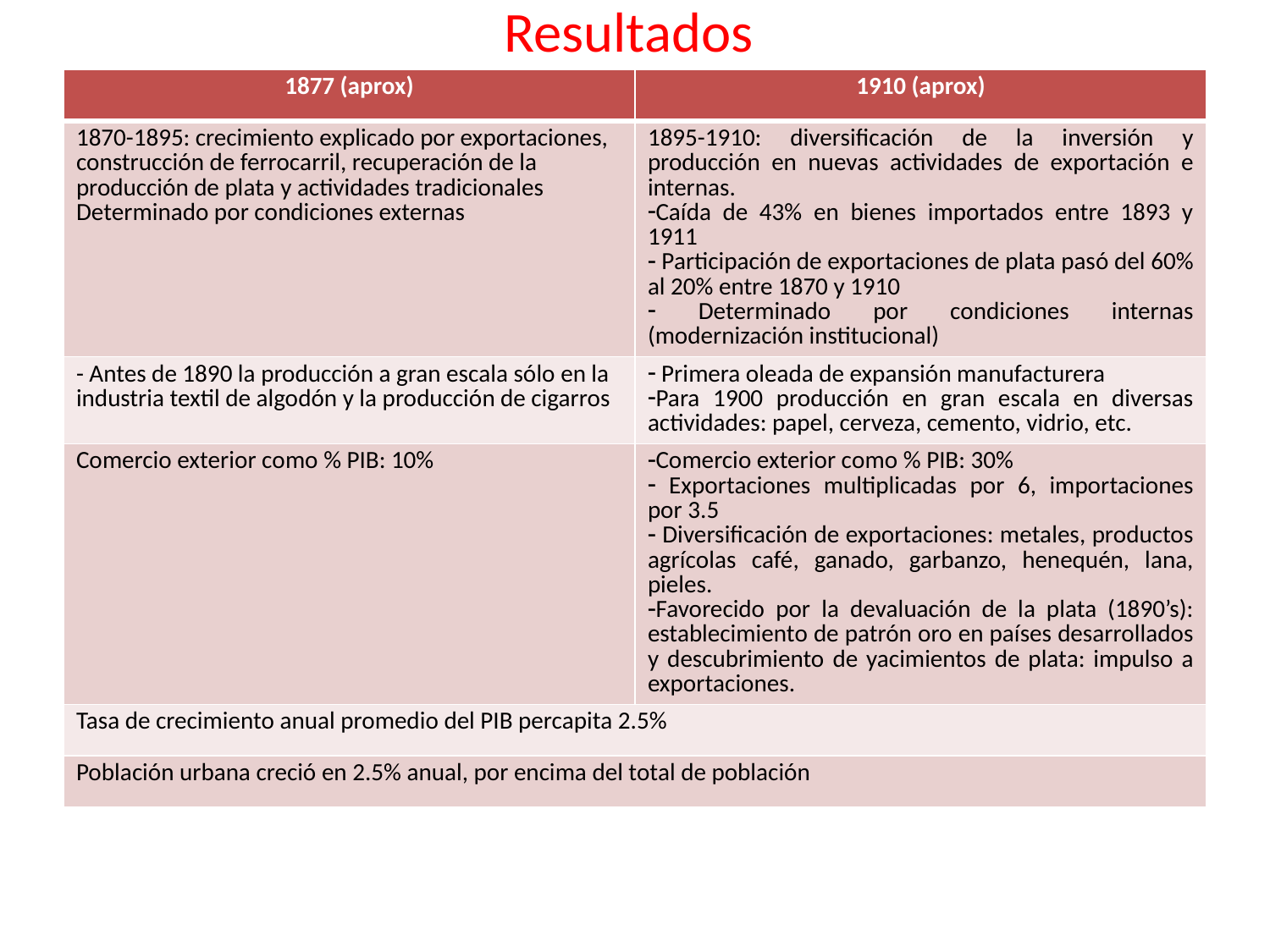

# Resultados
| 1877 (aprox) | 1910 (aprox) |
| --- | --- |
| 1870-1895: crecimiento explicado por exportaciones, construcción de ferrocarril, recuperación de la producción de plata y actividades tradicionales Determinado por condiciones externas | 1895-1910: diversificación de la inversión y producción en nuevas actividades de exportación e internas. Caída de 43% en bienes importados entre 1893 y 1911 Participación de exportaciones de plata pasó del 60% al 20% entre 1870 y 1910 Determinado por condiciones internas (modernización institucional) |
| - Antes de 1890 la producción a gran escala sólo en la industria textil de algodón y la producción de cigarros | Primera oleada de expansión manufacturera Para 1900 producción en gran escala en diversas actividades: papel, cerveza, cemento, vidrio, etc. |
| Comercio exterior como % PIB: 10% | Comercio exterior como % PIB: 30% Exportaciones multiplicadas por 6, importaciones por 3.5 Diversificación de exportaciones: metales, productos agrícolas café, ganado, garbanzo, henequén, lana, pieles. Favorecido por la devaluación de la plata (1890’s): establecimiento de patrón oro en países desarrollados y descubrimiento de yacimientos de plata: impulso a exportaciones. |
| Tasa de crecimiento anual promedio del PIB percapita 2.5% |  |
| Población urbana creció en 2.5% anual, por encima del total de población |  |